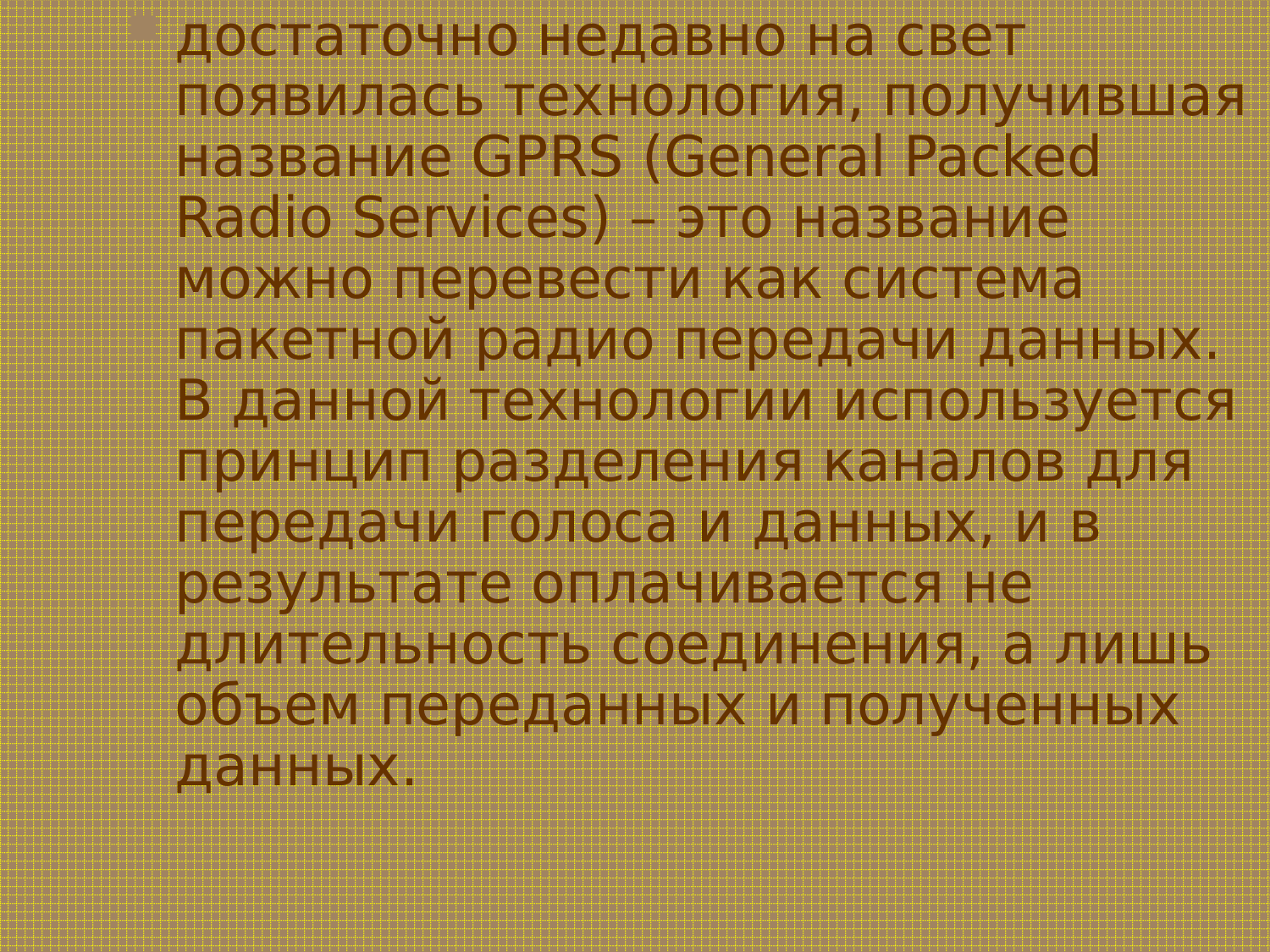

достаточно недавно на свет появилась технология, получившая название GPRS (General Packed Radio Services) – это название можно перевести как система пакетной радио передачи данных. В данной технологии используется принцип разделения каналов для передачи голоса и данных, и в результате оплачивается не длительность соединения, а лишь объем переданных и полученных данных.